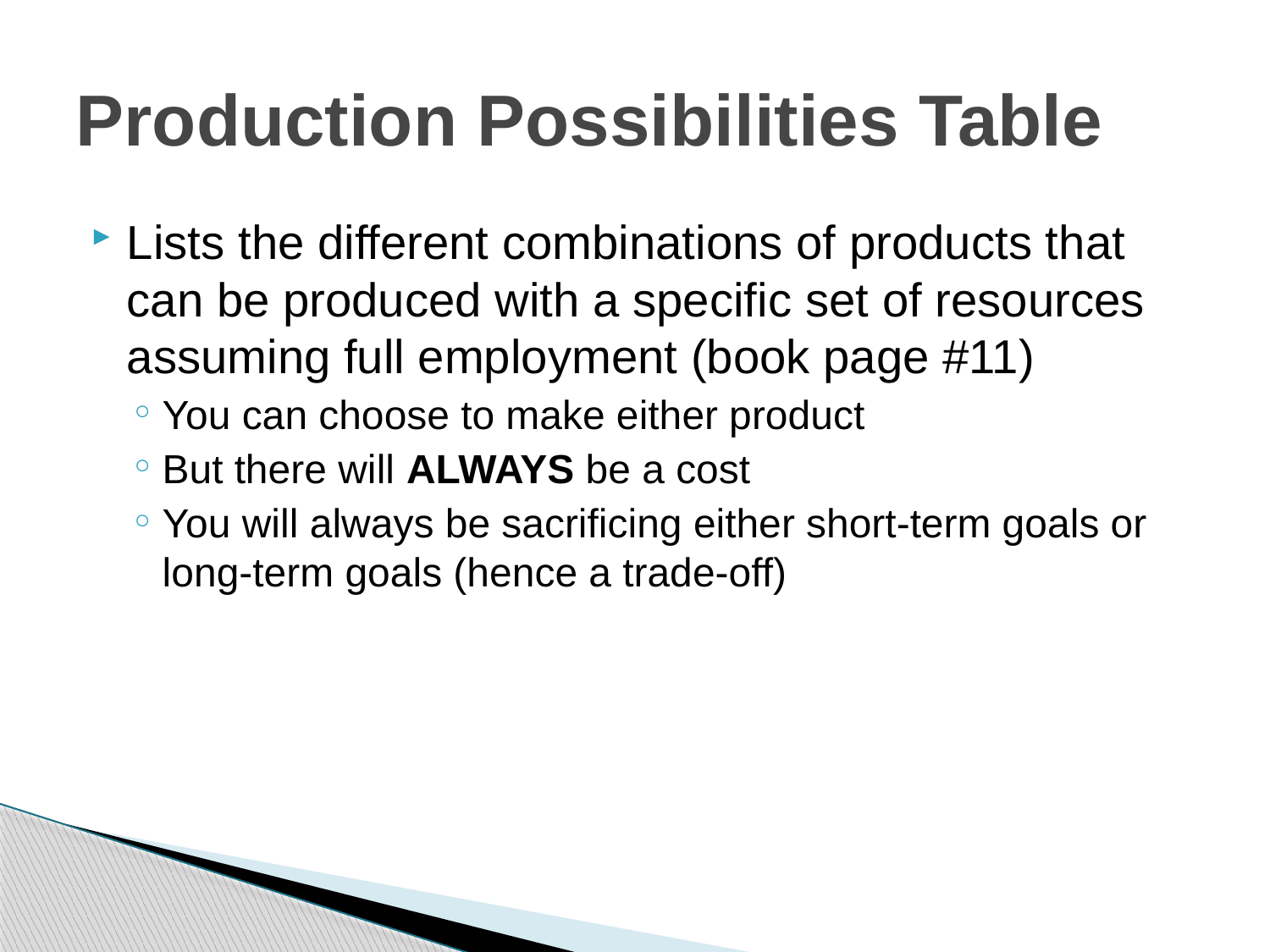

# Production Possibilities Table
Lists the different combinations of products that can be produced with a specific set of resources assuming full employment (book page #11)
You can choose to make either product
But there will ALWAYS be a cost
You will always be sacrificing either short-term goals or long-term goals (hence a trade-off)